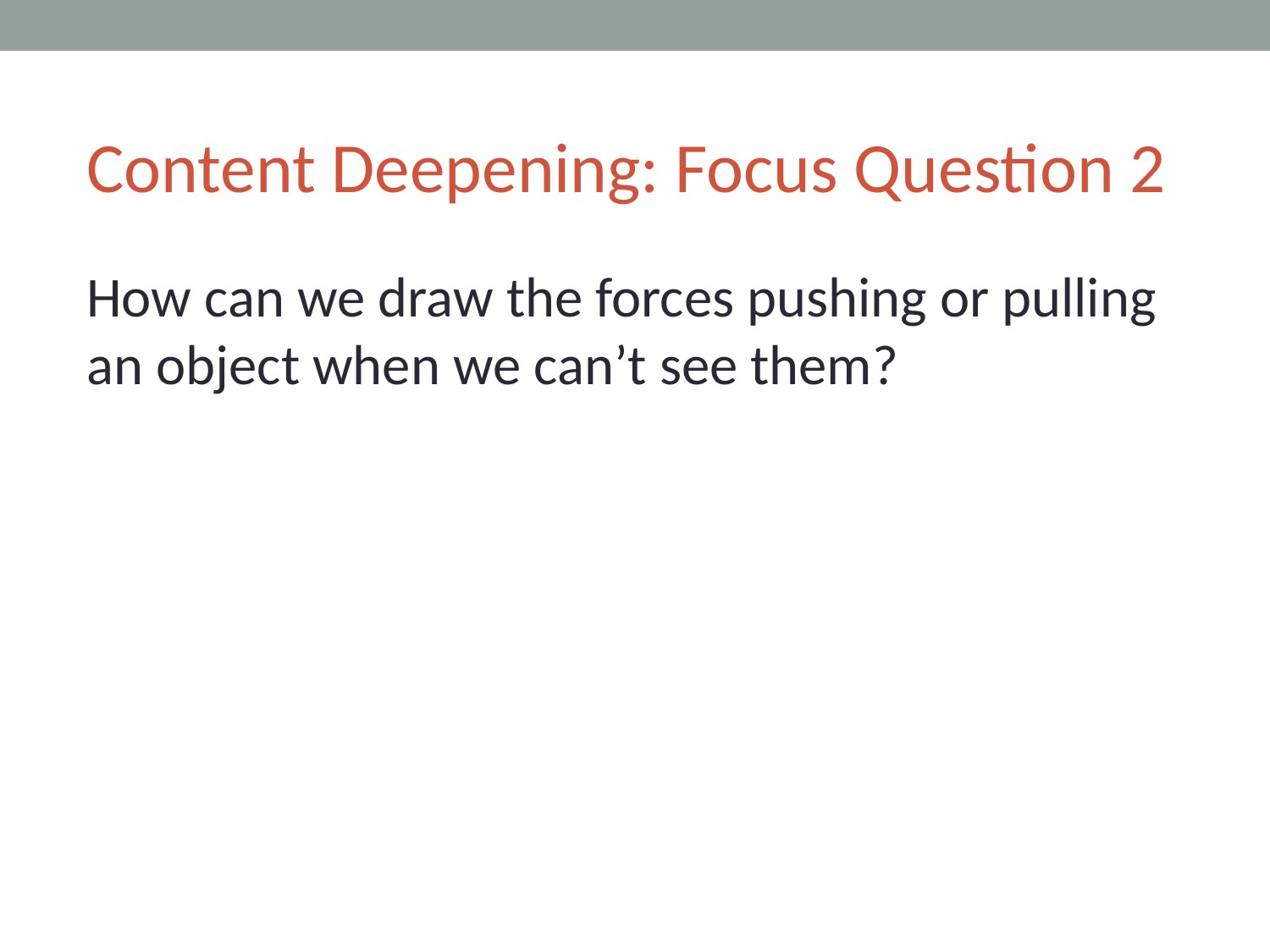

Content Deepening: Focus Question 2
How can we draw the forces pushing or pulling an object when we can’t see them?